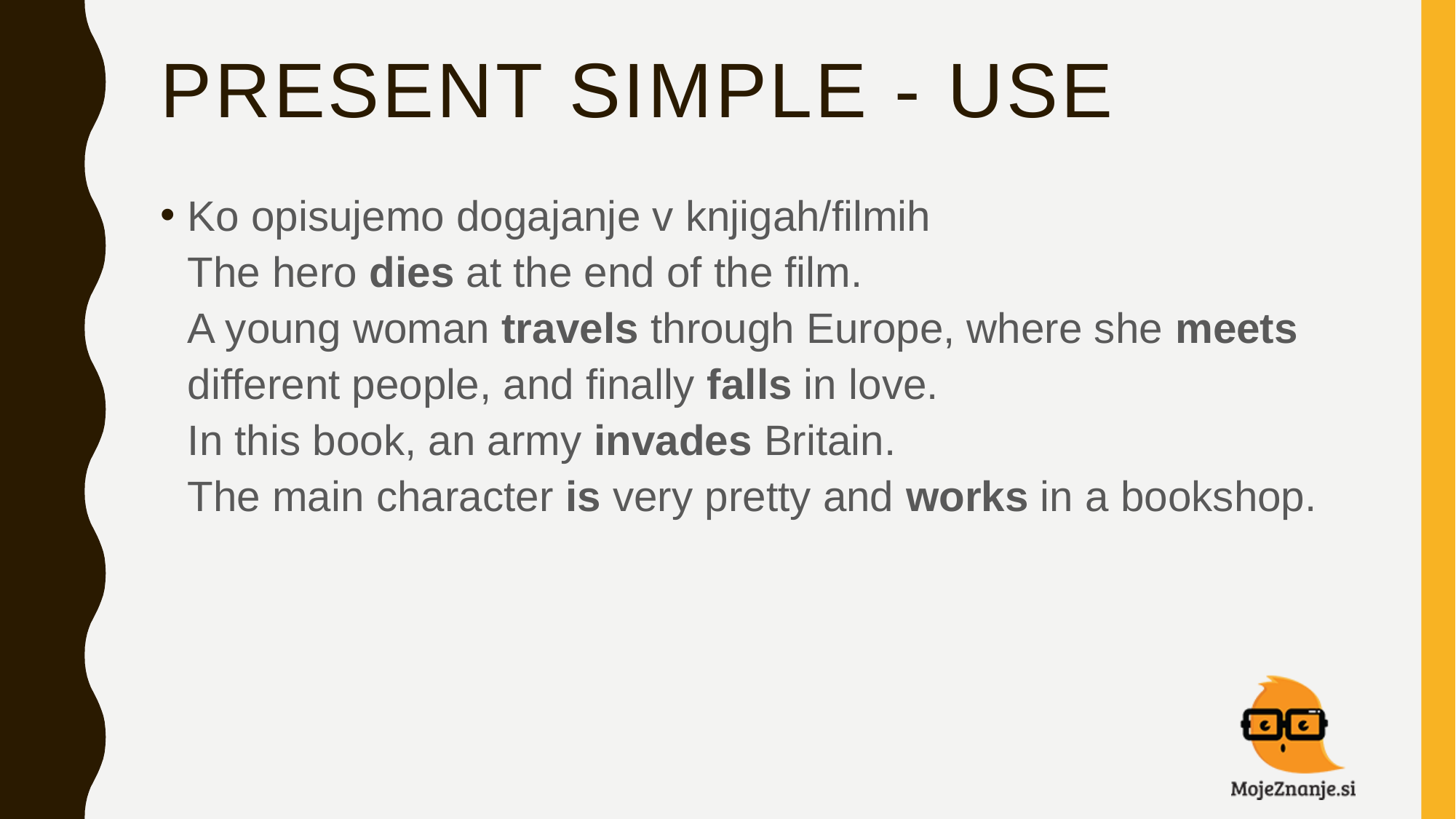

# PRESENT SIMPLE - USE
Ko opisujemo dogajanje v knjigah/filmih
The hero dies at the end of the film.
A young woman travels through Europe, where she meets different people, and finally falls in love.
In this book, an army invades Britain.
The main character is very pretty and works in a bookshop.